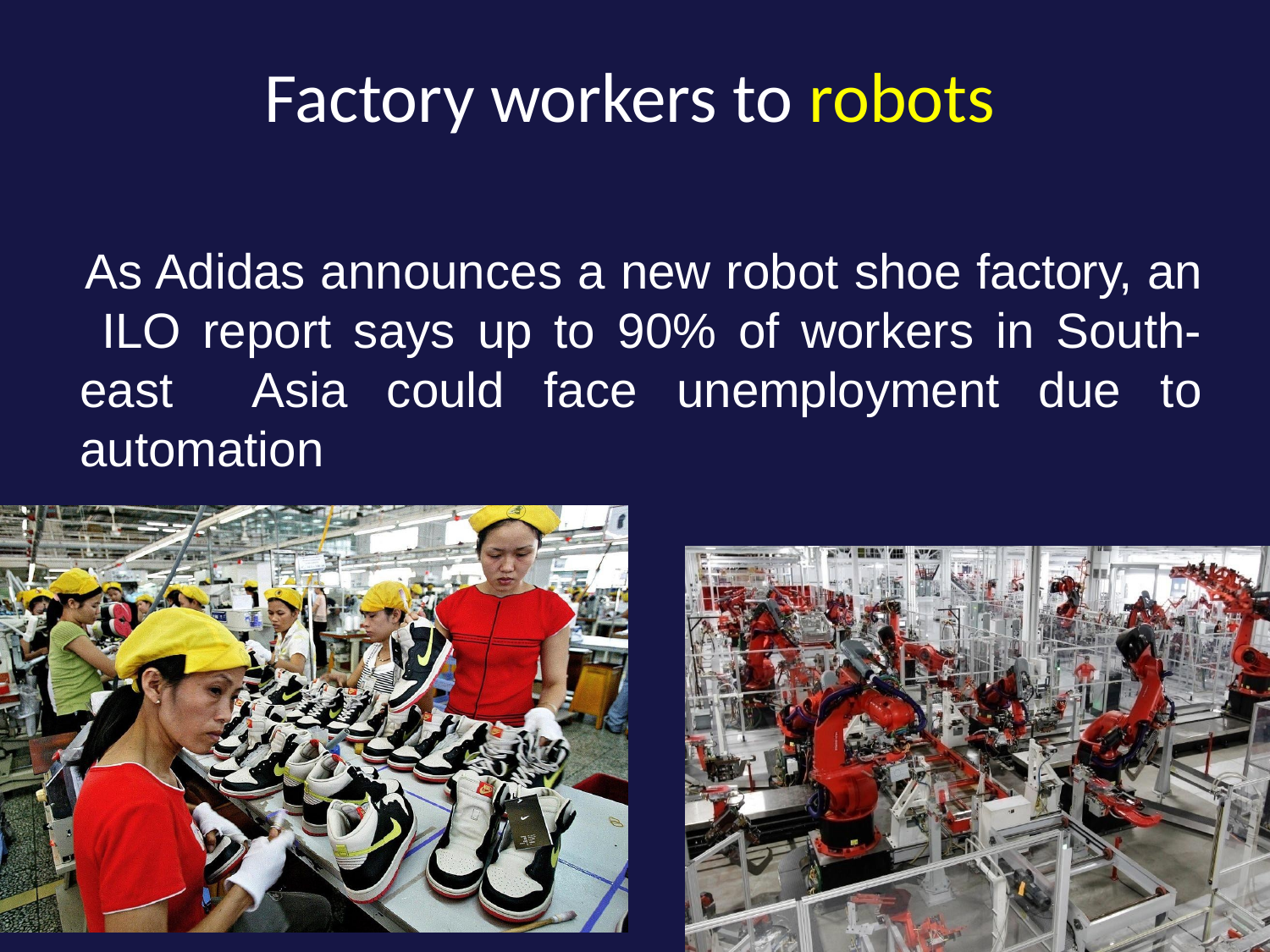

# Factory workers to robots
As Adidas announces a new robot shoe factory, an  ILO report says up to 90% of workers in South-east  Asia could face unemployment due to automation